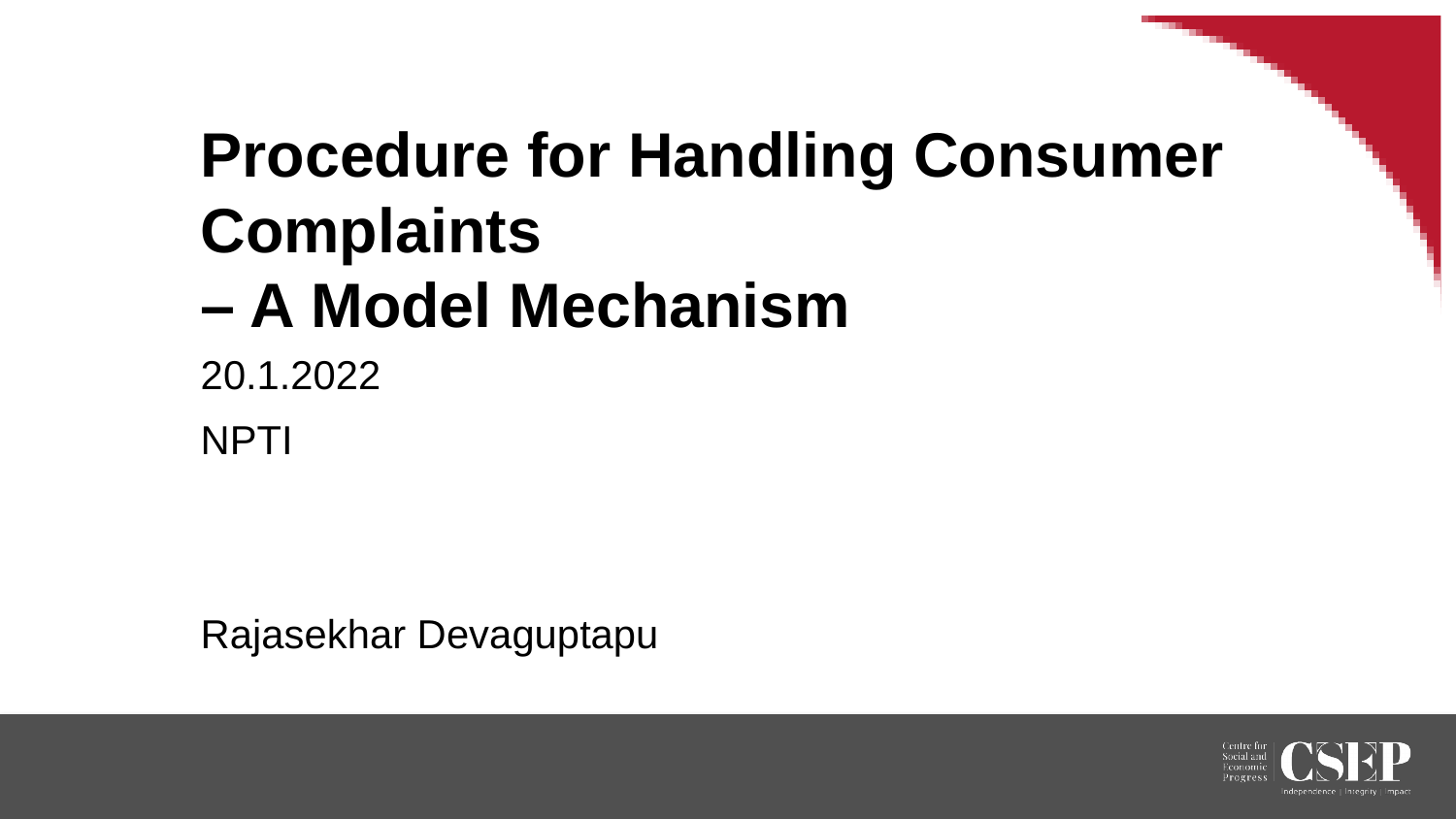

# Procedure for Handling Consumer Complaints – A Model Mechanism
20.1.2022
NPTI

Rajasekhar Devaguptapu